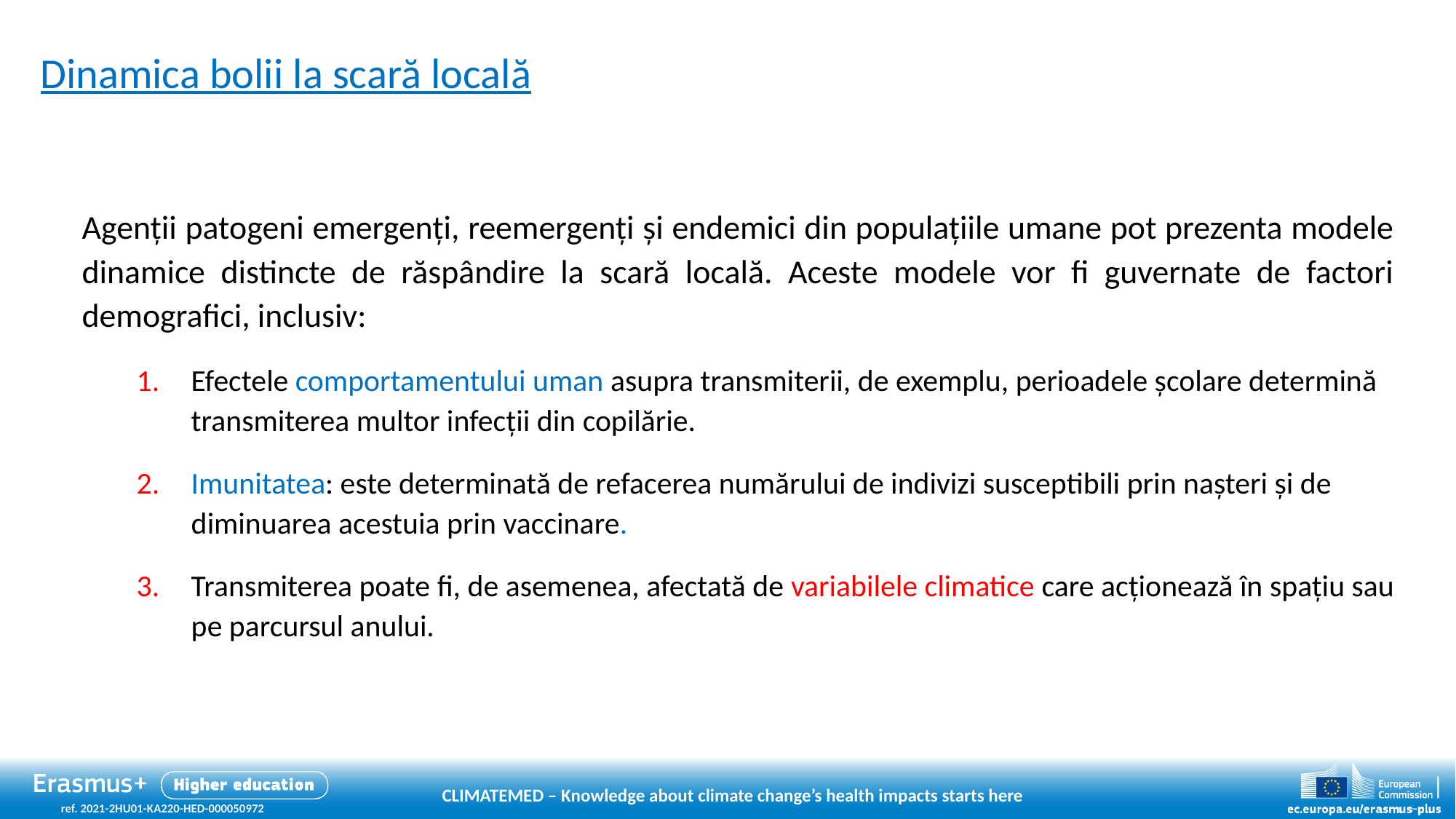

Dinamica bolii la scară locală
Agenții patogeni emergenți, reemergenți și endemici din populațiile umane pot prezenta modele dinamice distincte de răspândire la scară locală. Aceste modele vor fi guvernate de factori demografici, inclusiv:
Efectele comportamentului uman asupra transmiterii, de exemplu, perioadele școlare determină transmiterea multor infecții din copilărie.
Imunitatea: este determinată de refacerea numărului de indivizi susceptibili prin nașteri și de diminuarea acestuia prin vaccinare.
Transmiterea poate fi, de asemenea, afectată de variabilele climatice care acționează în spațiu sau pe parcursul anului.